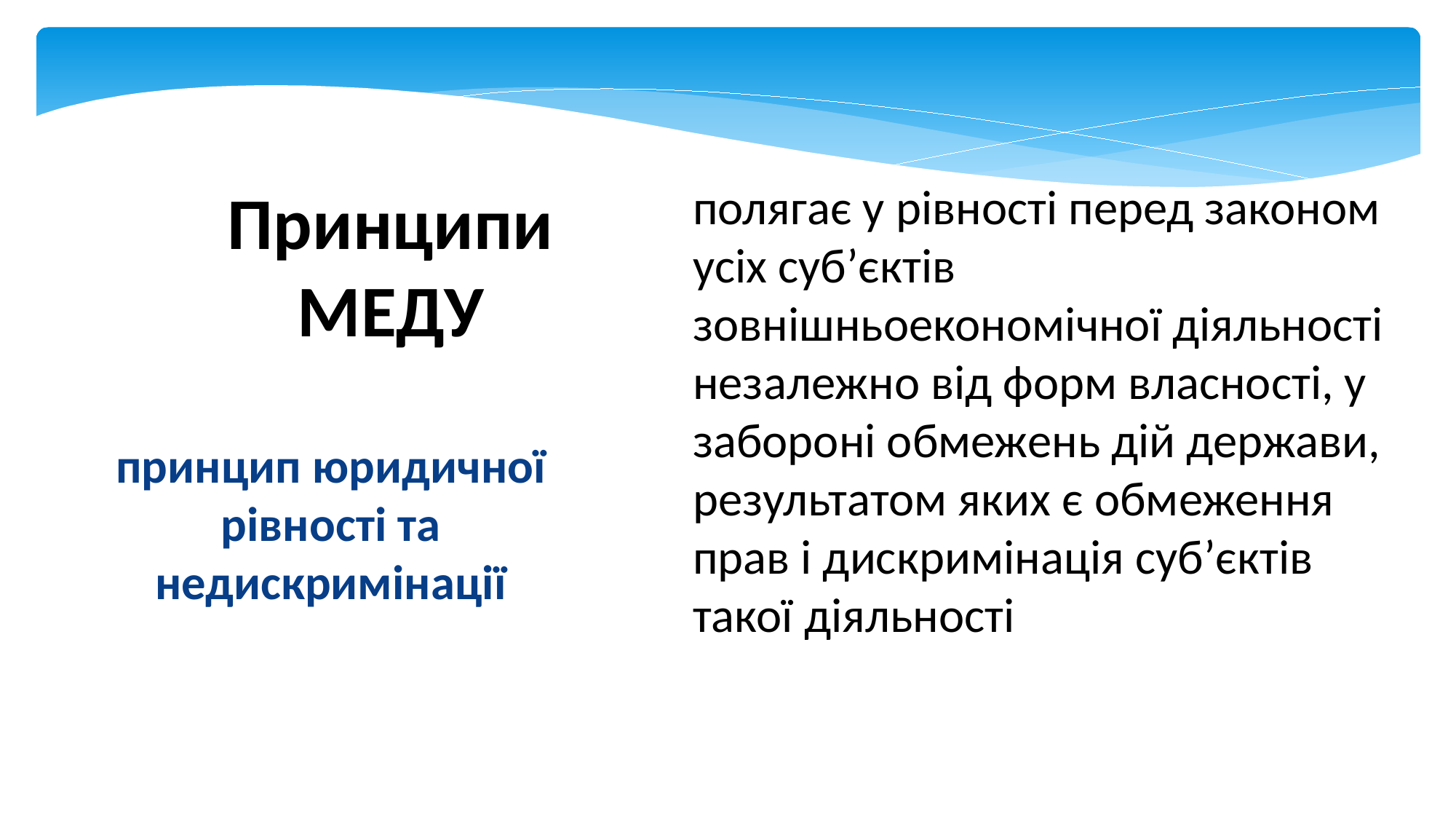

полягає у рівності перед законом усіх суб’єктів зовнішньоекономічної діяльності незалежно від форм власності, у забороні обмежень дій держави, результатом яких є обмеження прав і дискримінація суб’єктів такої діяльності
# Принципи МЕДУ
принцип юридичної рівності та недискримінації